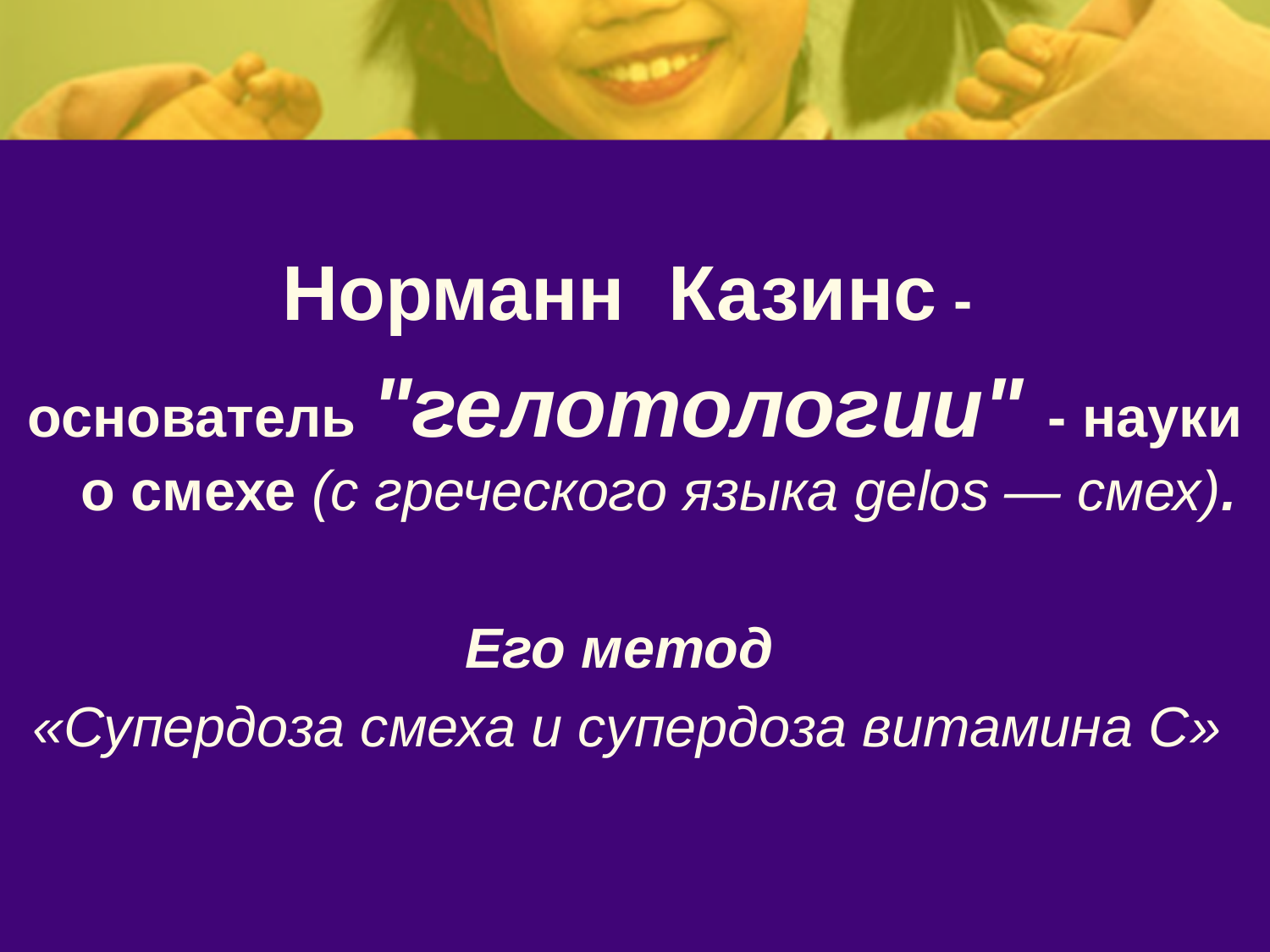

Норманн  Казинс -
основатель "гелотологии" - науки о смехе (с греческого языка gelos — смех).

Его метод
«Супердоза смеха и супердоза витамина С»